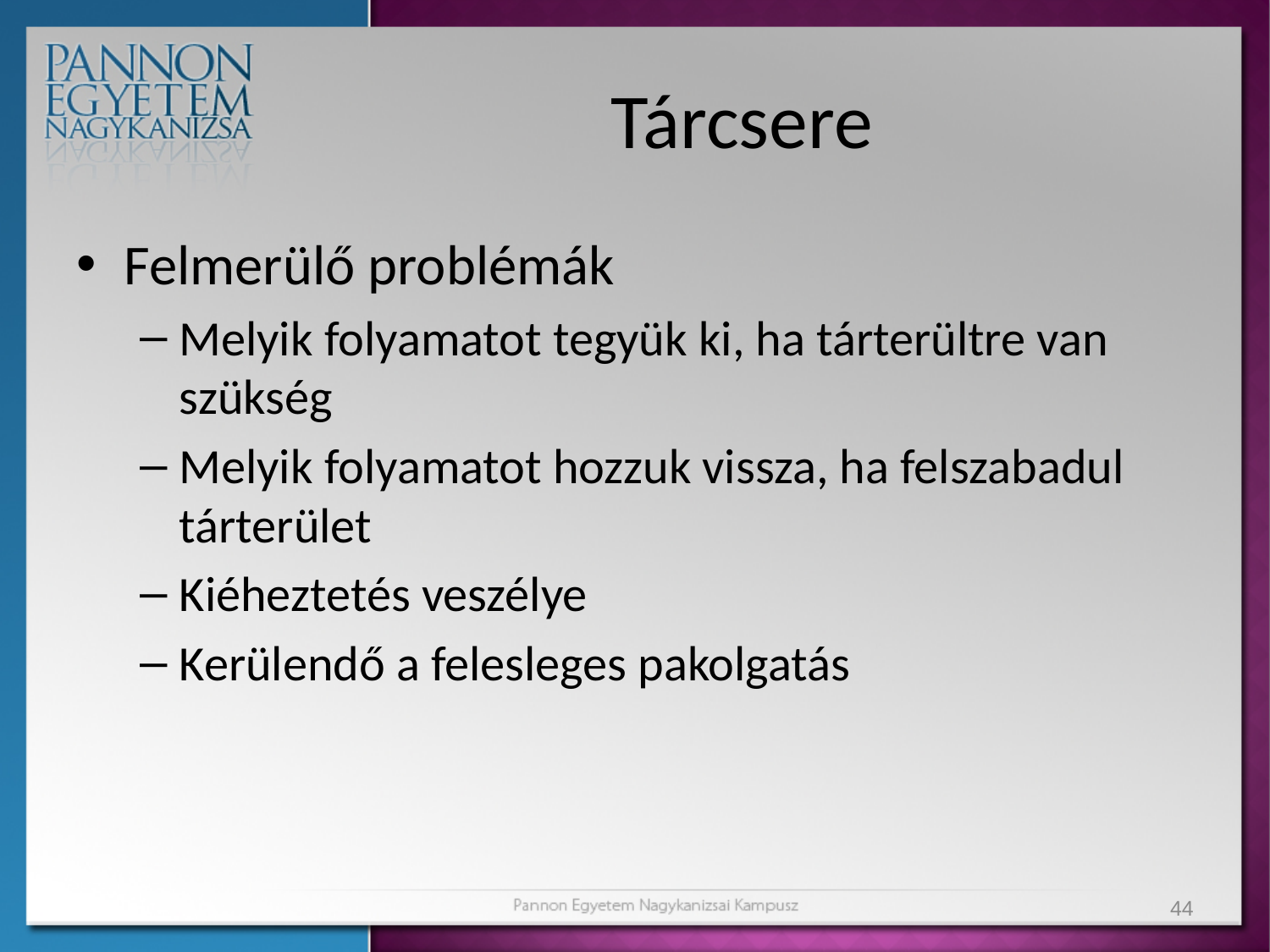

# Tárcsere
Felmerülő problémák
Melyik folyamatot tegyük ki, ha tárterültre van szükség
Melyik folyamatot hozzuk vissza, ha felszabadul tárterület
Kiéheztetés veszélye
Kerülendő a felesleges pakolgatás
44